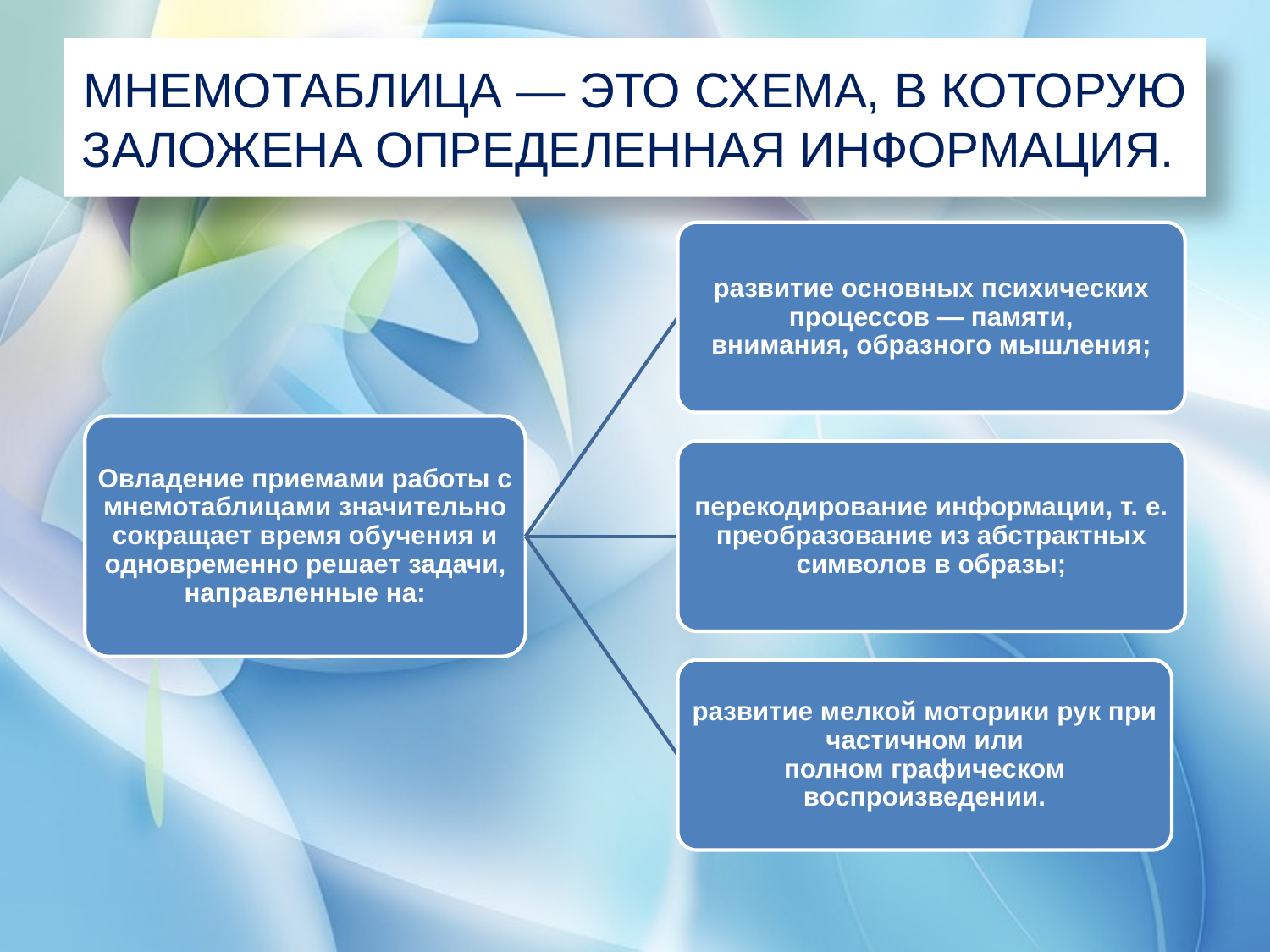

# Мнемотаблица — это схема, в которую заложена определенная информация.
Овладение приемами работы с мнемотаблицами значительно сокращает время обучения и одновременно ре­шает задачи, направленные на:

развитие основных психических процессов — памяти,
внимания, образного мышления;

перекодирование информации, т. е. преобразование из абстрактных символов в образы;

развитие мелкой моторики рук при частичном или
полном графическом воспроизведении.